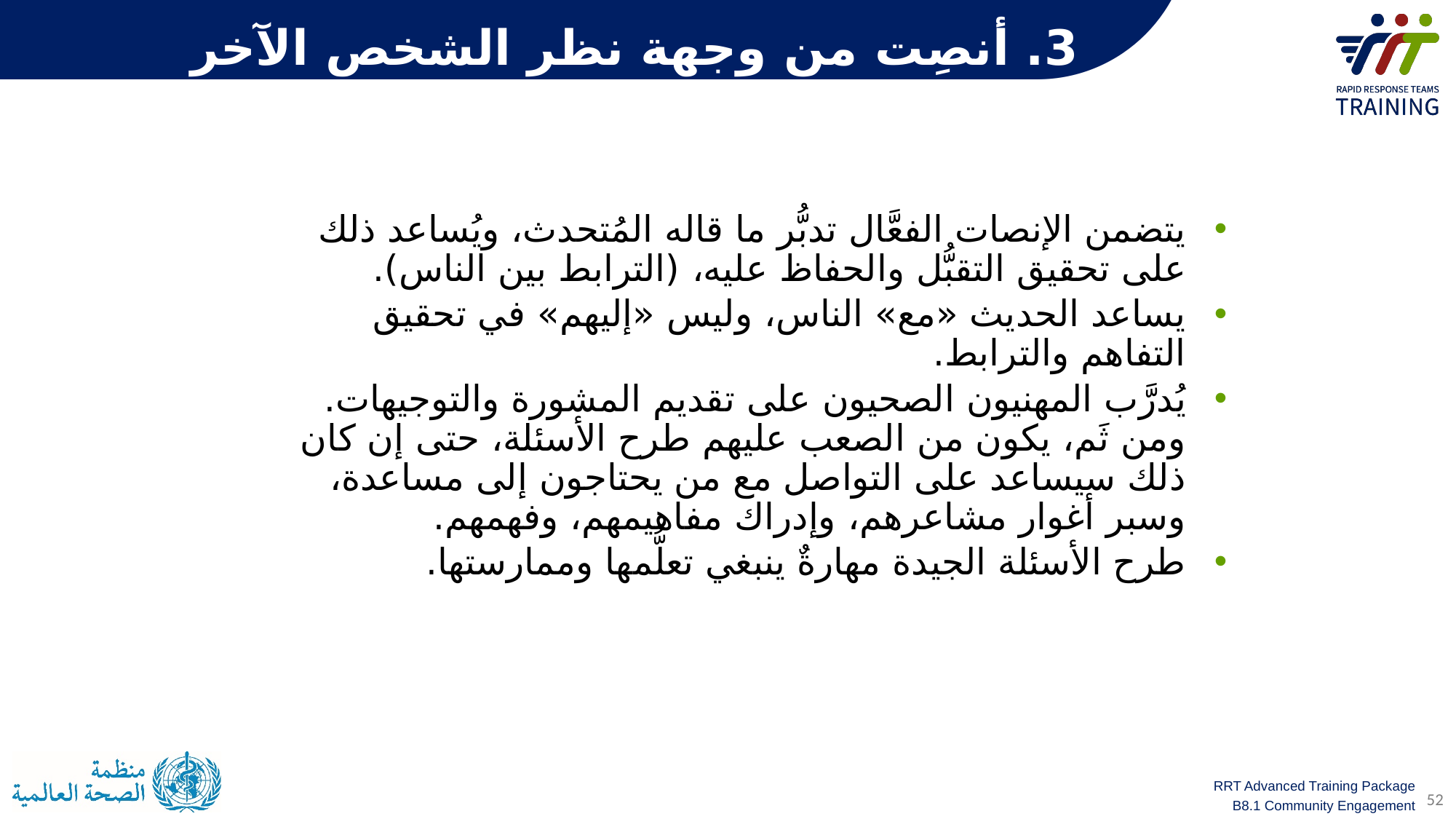

3. أنصِت من وجهة نظر الشخص الآخر
يتضمن الإنصات الفعَّال تدبُّر ما قاله المُتحدث، ويُساعد ذلك على تحقيق التقبُّل والحفاظ عليه، (الترابط بين الناس).
يساعد الحديث «مع» الناس، وليس «إليهم» في تحقيق التفاهم والترابط.
يُدرَّب المهنيون الصحيون على تقديم المشورة والتوجيهات. ومن ثَم، يكون من الصعب عليهم طرح الأسئلة، حتى إن كان ذلك سيساعد على التواصل مع من يحتاجون إلى مساعدة، وسبر أغوار مشاعرهم، وإدراك مفاهيمهم، وفهمهم.
طرح الأسئلة الجيدة مهارةٌ ينبغي تعلُّمها وممارستها.